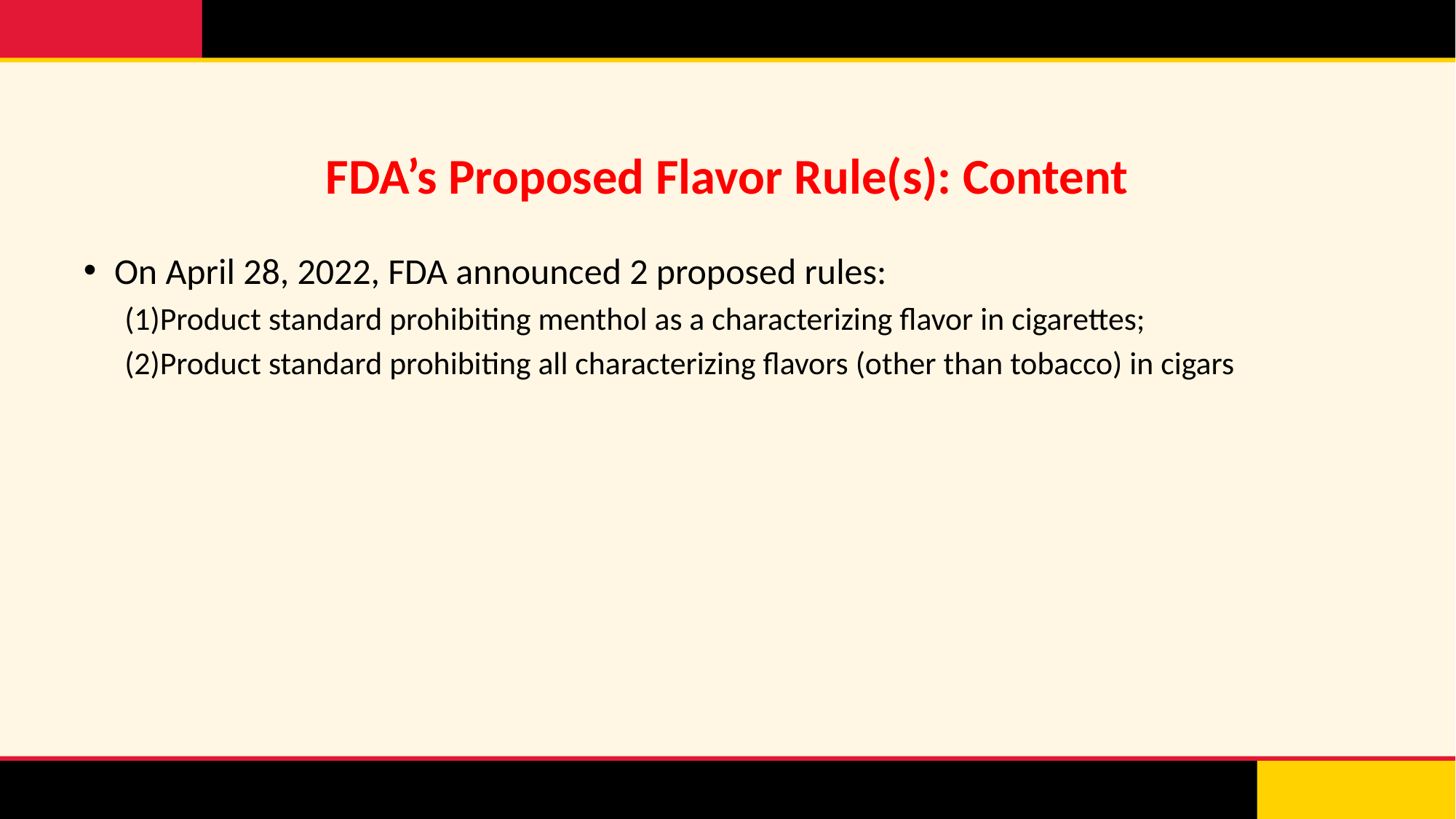

# FDA’s Proposed Flavor Rule(s): Content
On April 28, 2022, FDA announced 2 proposed rules:
(1)Product standard prohibiting menthol as a characterizing flavor in cigarettes;
(2)Product standard prohibiting all characterizing flavors (other than tobacco) in cigars